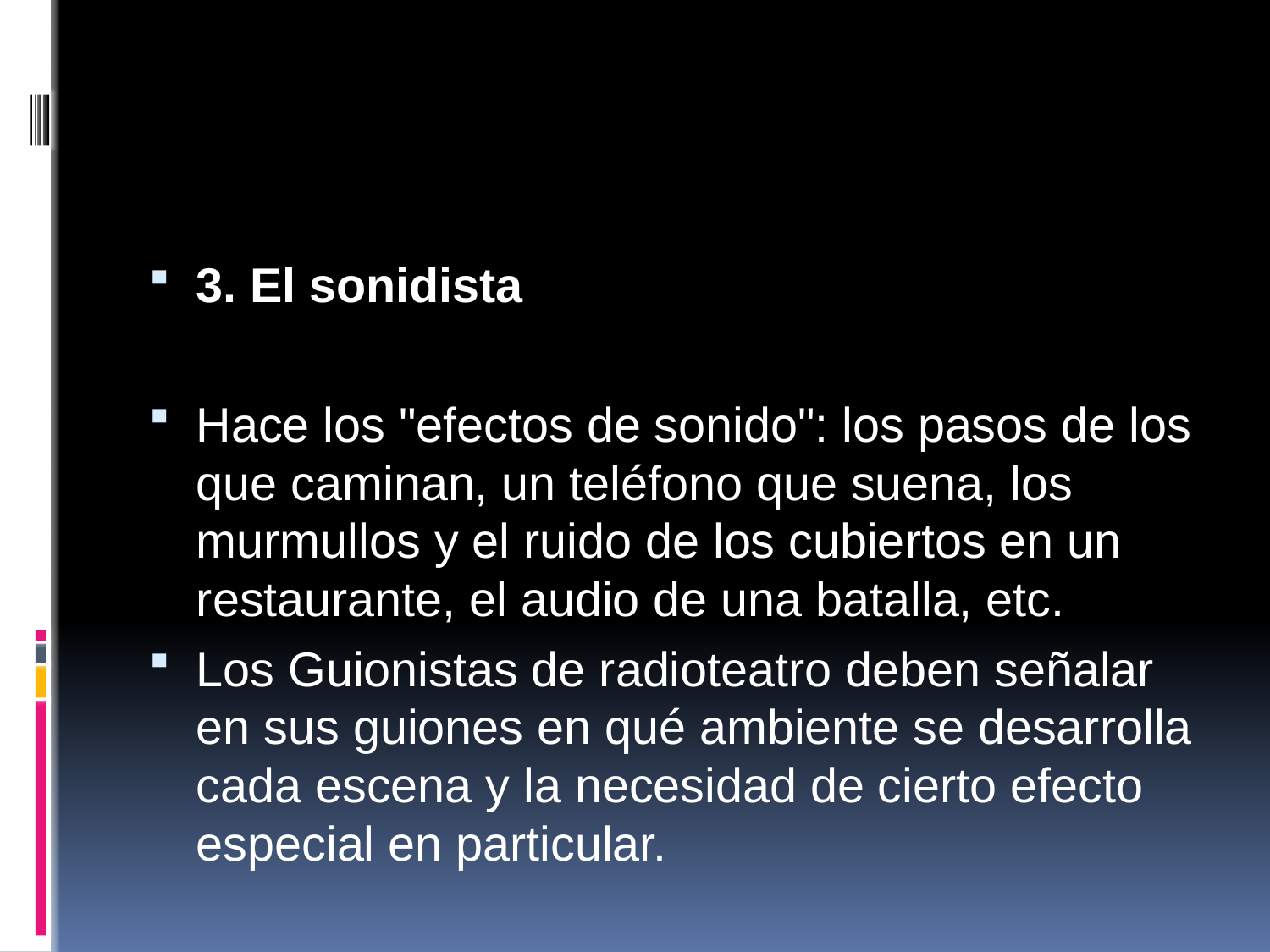

#
3. El sonidista

Hace los "efectos de sonido": los pasos de los que caminan, un teléfono que suena, los murmullos y el ruido de los cubiertos en un restaurante, el audio de una batalla, etc.
Los Guionistas de radioteatro deben señalar  en sus guiones en qué ambiente se desarrolla cada escena y la necesidad de cierto efecto especial en particular.